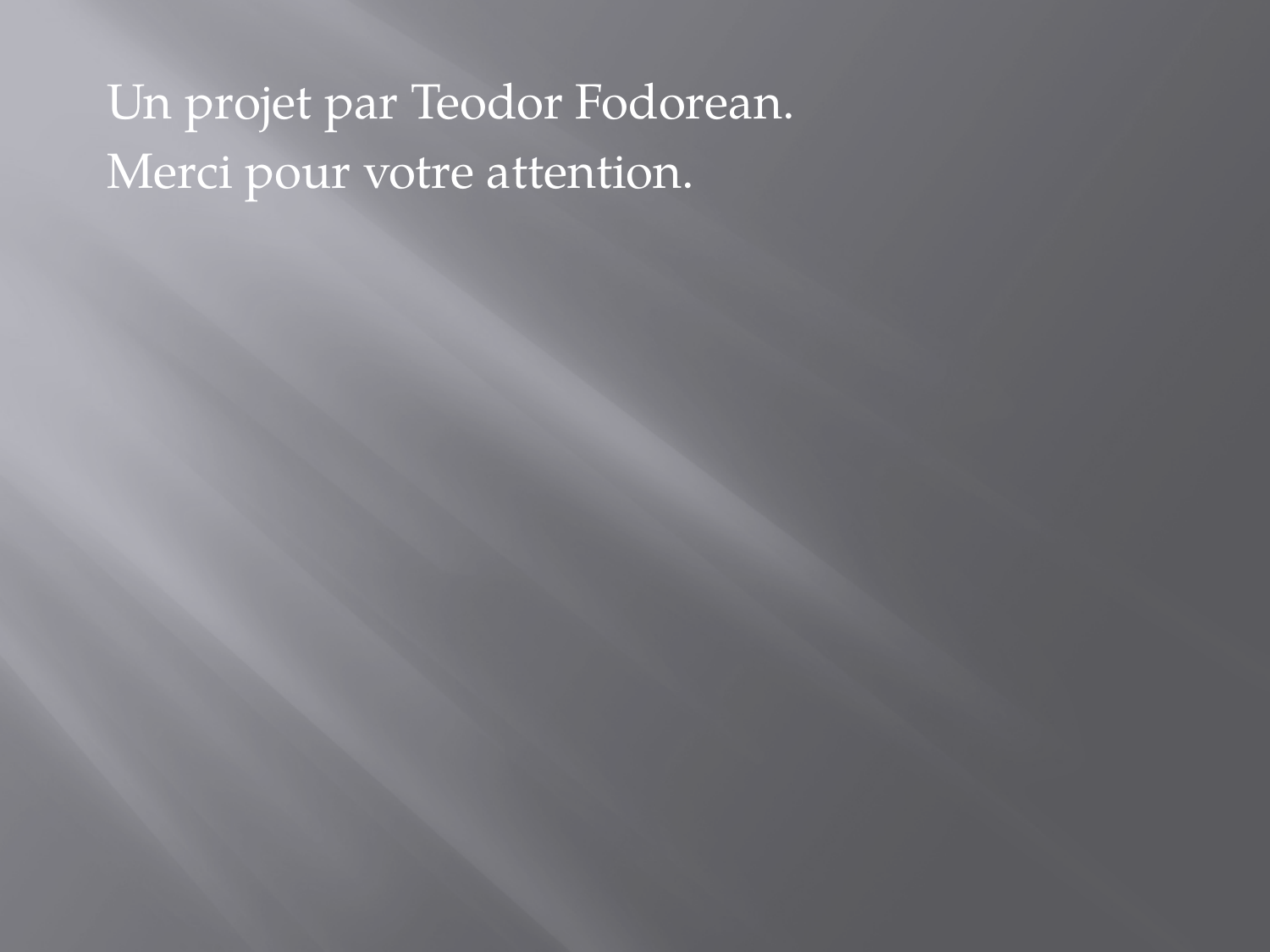

Un projet par Teodor Fodorean.
 Merci pour votre attention.